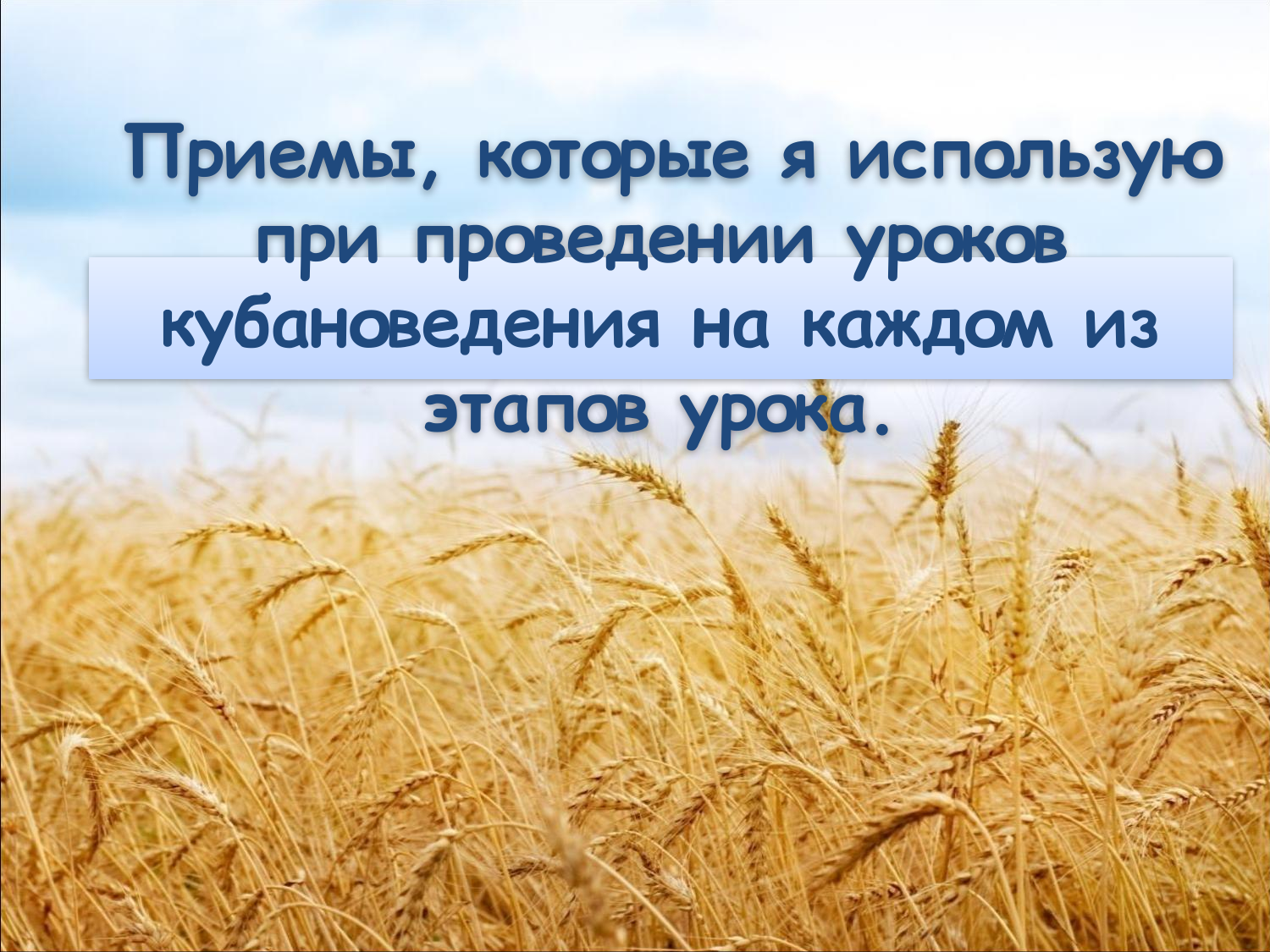

# Приемы, которые я использую при проведении уроков кубановедения на каждом из этапов урока.